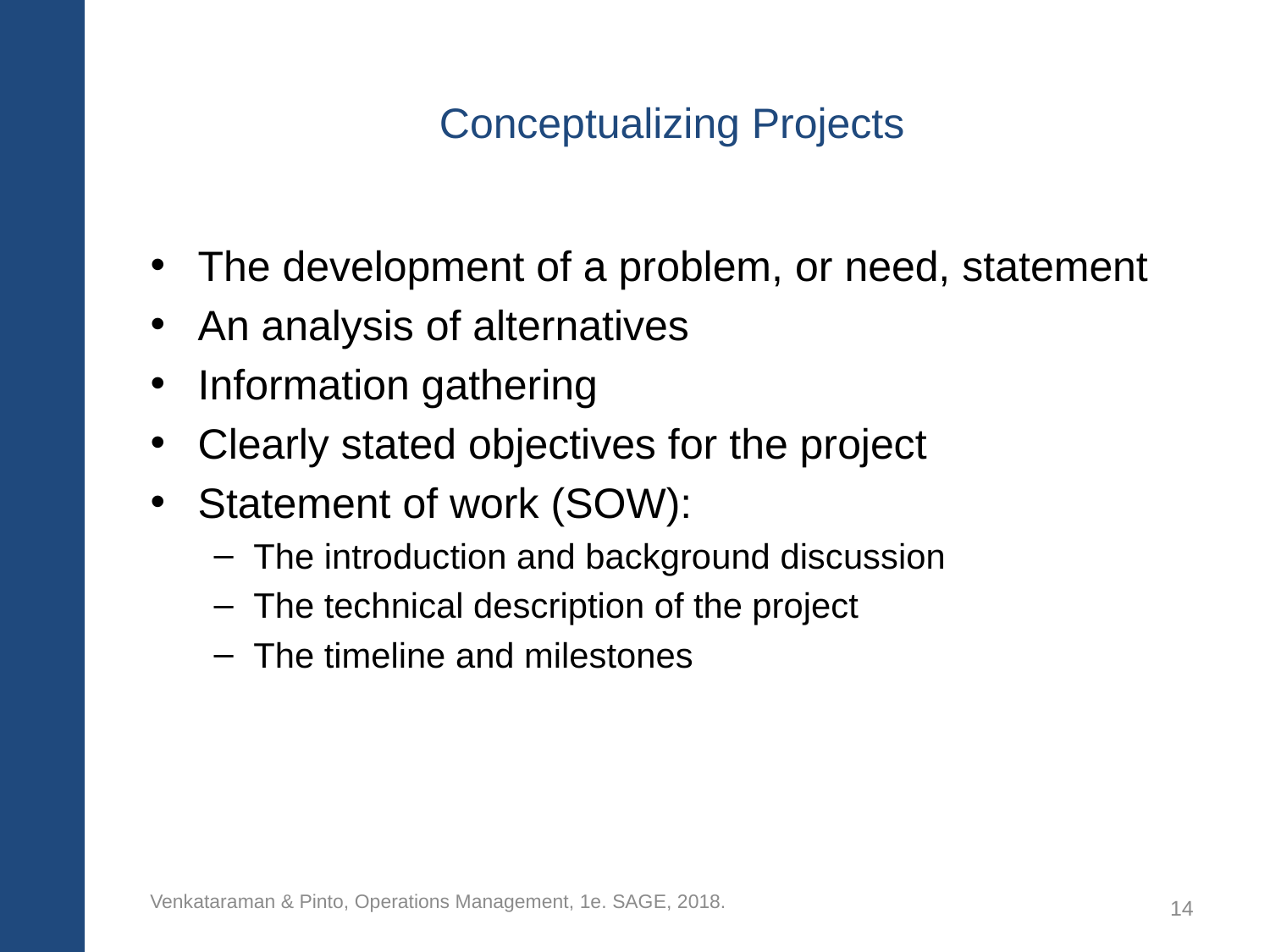

# Conceptualizing Projects
The development of a problem, or need, statement
An analysis of alternatives
Information gathering
Clearly stated objectives for the project
Statement of work (SOW):
The introduction and background discussion
The technical description of the project
The timeline and milestones
Venkataraman & Pinto, Operations Management, 1e. SAGE, 2018.
14